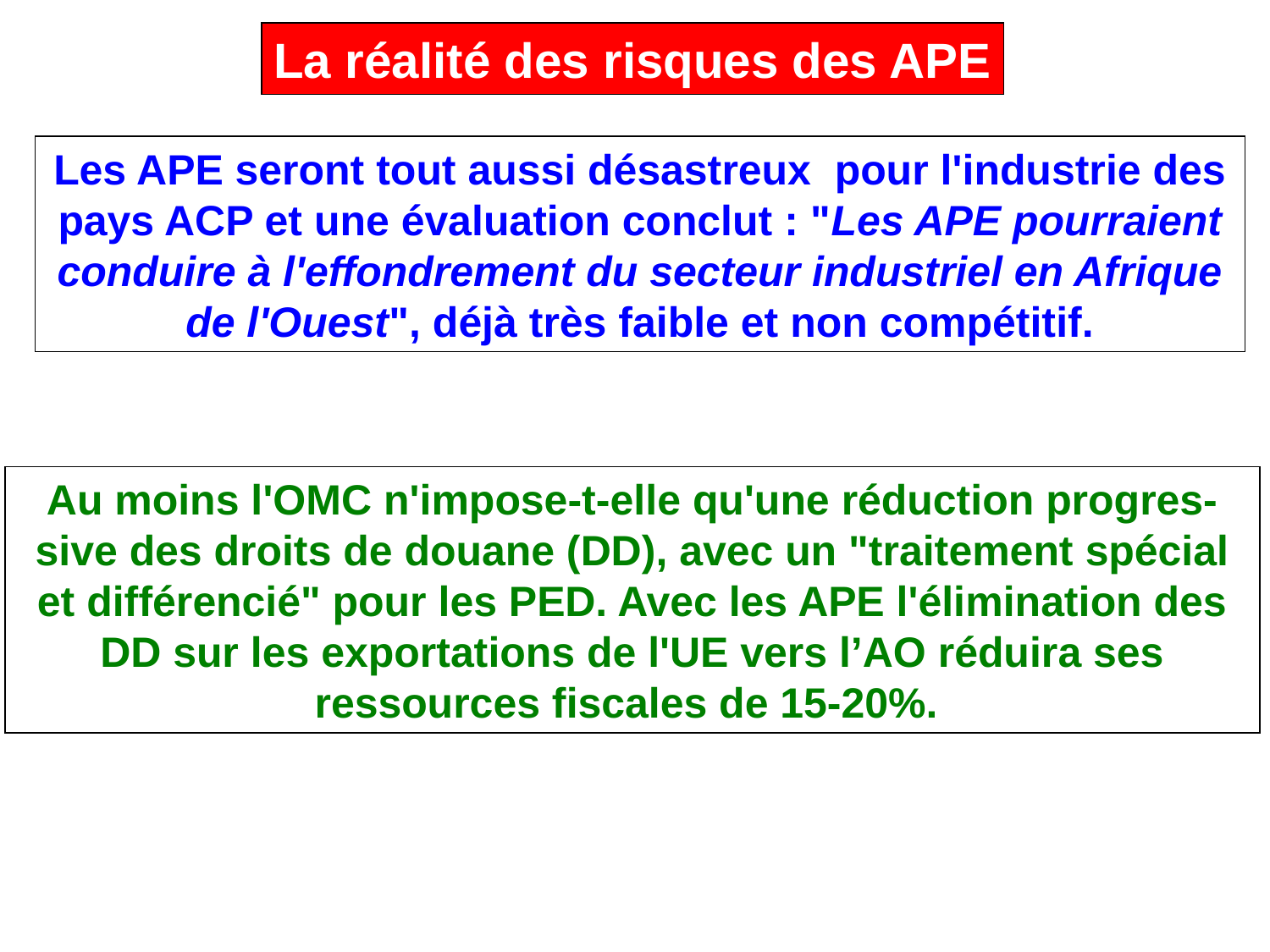

La réalité des risques des APE
Les APE seront tout aussi désastreux  pour l'industrie des pays ACP et une évaluation conclut : "Les APE pourraient conduire à l'effondrement du secteur industriel en Afrique de l'Ouest", déjà très faible et non compétitif.
Au moins l'OMC n'impose-t-elle qu'une réduction progres-sive des droits de douane (DD), avec un "traitement spécial et différencié" pour les PED. Avec les APE l'élimination des DD sur les exportations de l'UE vers l’AO réduira ses ressources fiscales de 15-20%.